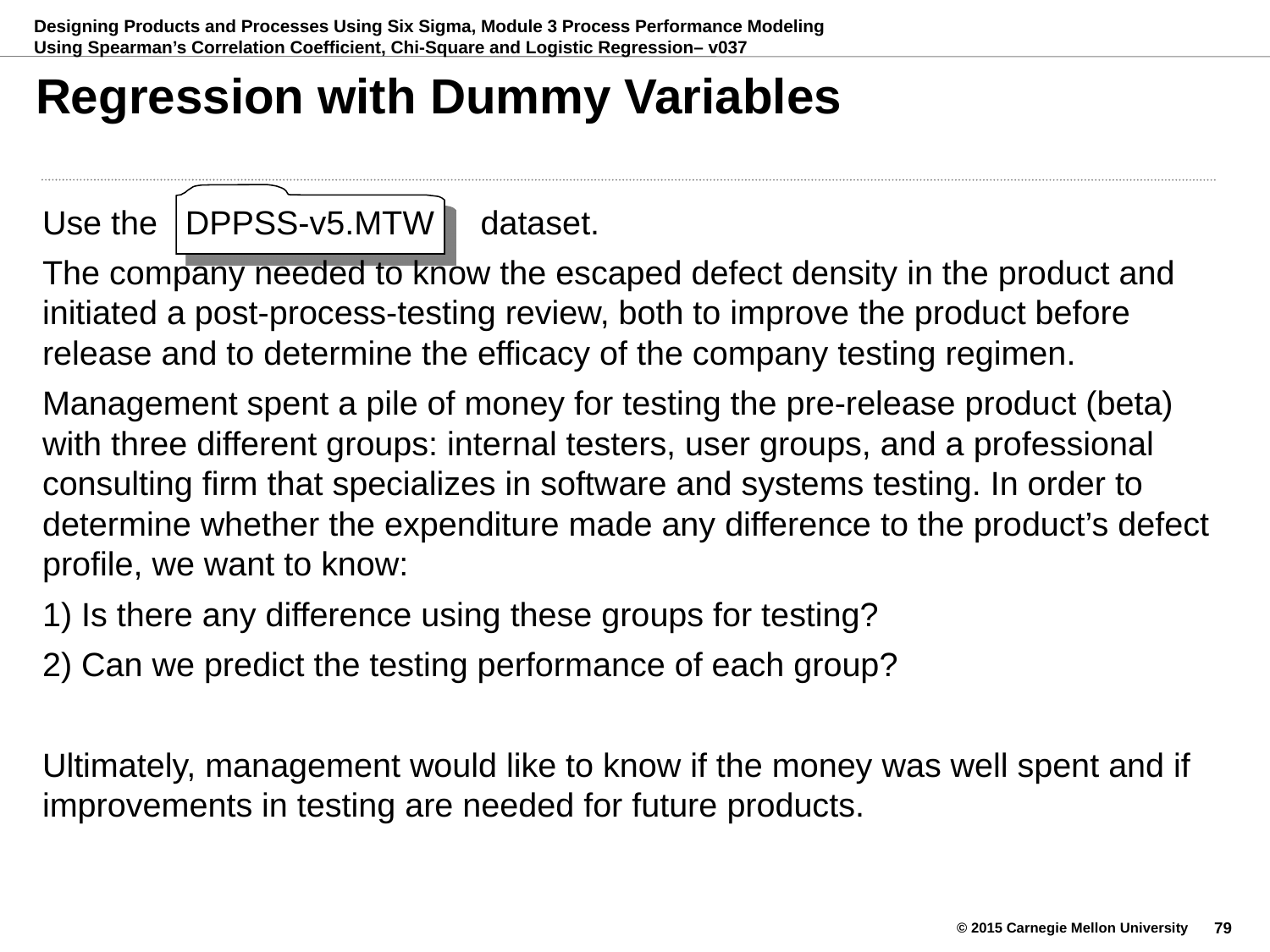

# Regression with Dummy Variables

Use the   DPPSS-v5.MTW     dataset.
The company needed to know the escaped defect density in the product and initiated a post-process-testing review, both to improve the product before release and to determine the efficacy of the company testing regimen.
Management spent a pile of money for testing the pre-release product (beta) with three different groups: internal testers, user groups, and a professional consulting firm that specializes in software and systems testing. In order to determine whether the expenditure made any difference to the product’s defect profile, we want to know:
1) Is there any difference using these groups for testing?
2) Can we predict the testing performance of each group?

Ultimately, management would like to know if the money was well spent and if improvements in testing are needed for future products.